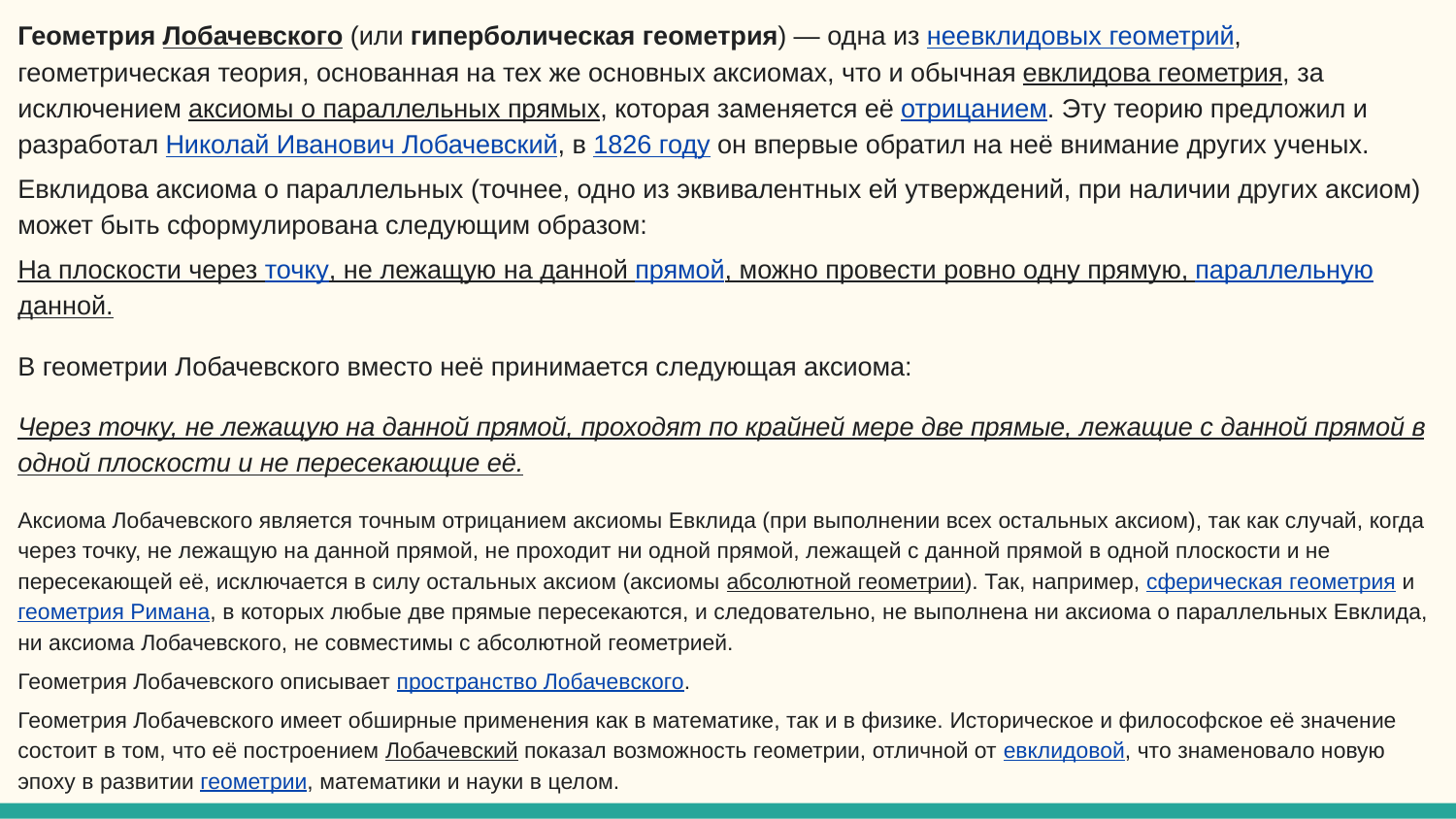

Геометрия Лобачевского (или гиперболическая геометрия) — одна из неевклидовых геометрий, геометрическая теория, основанная на тех же основных аксиомах, что и обычная евклидова геометрия, за исключением аксиомы о параллельных прямых, которая заменяется её отрицанием. Эту теорию предложил и разработал Николай Иванович Лобачевский, в 1826 году он впервые обратил на неё внимание других ученых.
Евклидова аксиома о параллельных (точнее, одно из эквивалентных ей утверждений, при наличии других аксиом) может быть сформулирована следующим образом:
На плоскости через точку, не лежащую на данной прямой, можно провести ровно одну прямую, параллельную данной.
В геометрии Лобачевского вместо неё принимается следующая аксиома:
Через точку, не лежащую на данной прямой, проходят по крайней мере две прямые, лежащие с данной прямой в одной плоскости и не пересекающие её.
Аксиома Лобачевского является точным отрицанием аксиомы Евклида (при выполнении всех остальных аксиом), так как случай, когда через точку, не лежащую на данной прямой, не проходит ни одной прямой, лежащей с данной прямой в одной плоскости и не пересекающей её, исключается в силу остальных аксиом (аксиомы абсолютной геометрии). Так, например, сферическая геометрия и геометрия Римана, в которых любые две прямые пересекаются, и следовательно, не выполнена ни аксиома о параллельных Евклида, ни аксиома Лобачевского, не совместимы с абсолютной геометрией.
Геометрия Лобачевского описывает пространство Лобачевского.
Геометрия Лобачевского имеет обширные применения как в математике, так и в физике. Историческое и философское её значение состоит в том, что её построением Лобачевский показал возможность геометрии, отличной от евклидовой, что знаменовало новую эпоху в развитии геометрии, математики и науки в целом.